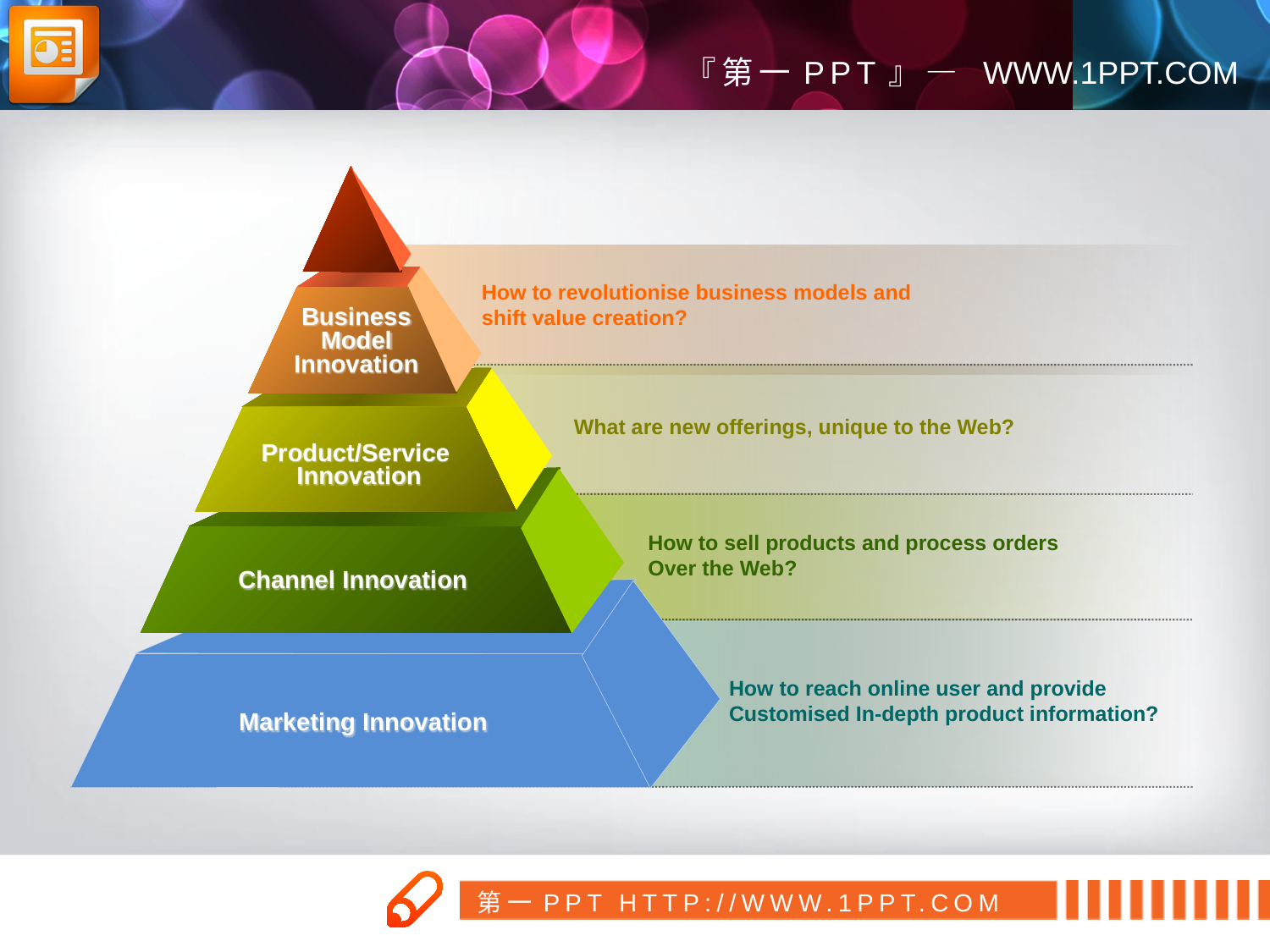

How to revolutionise business models and
shift value creation?
Business
 Model
Innovation

What are new offerings, unique to the Web?
Product/Service
Innovation

How to sell products and process orders
Over the Web?
Channel Innovation

How to reach online user and provide
Customised In-depth product information?
Marketing Innovation